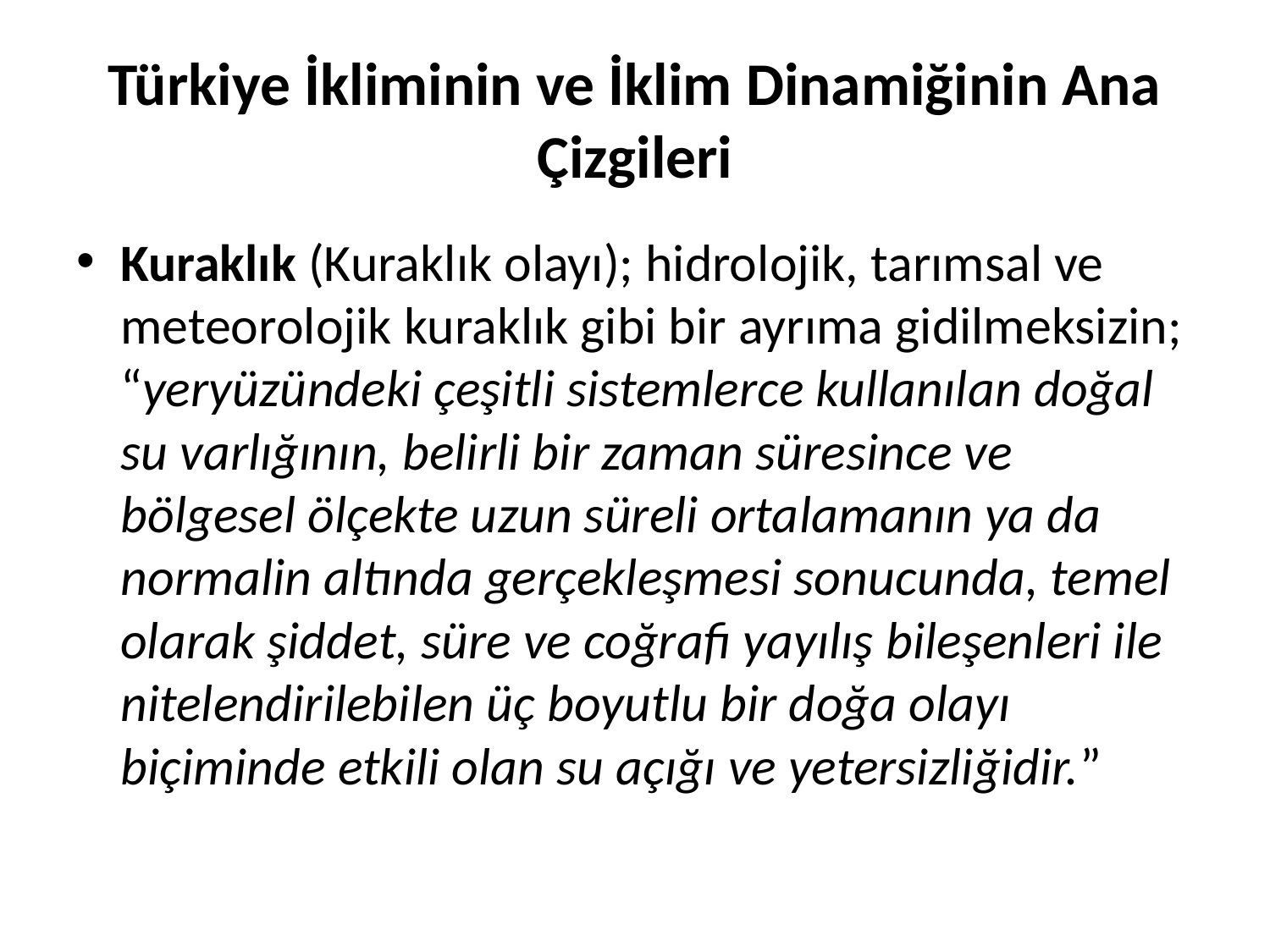

# Türkiye İkliminin ve İklim Dinamiğinin Ana Çizgileri
Kuraklık (Kuraklık olayı); hidrolojik, tarımsal ve meteorolojik kuraklık gibi bir ayrıma gidilmeksizin; “yeryüzündeki çeşitli sistemlerce kullanılan doğal su varlığının, belirli bir zaman süresince ve bölgesel ölçekte uzun süreli ortalamanın ya da normalin altında gerçekleşmesi sonucunda, temel olarak şiddet, süre ve coğrafi yayılış bileşenleri ile nitelendirilebilen üç boyutlu bir doğa olayı biçiminde etkili olan su açığı ve yetersizliğidir.”